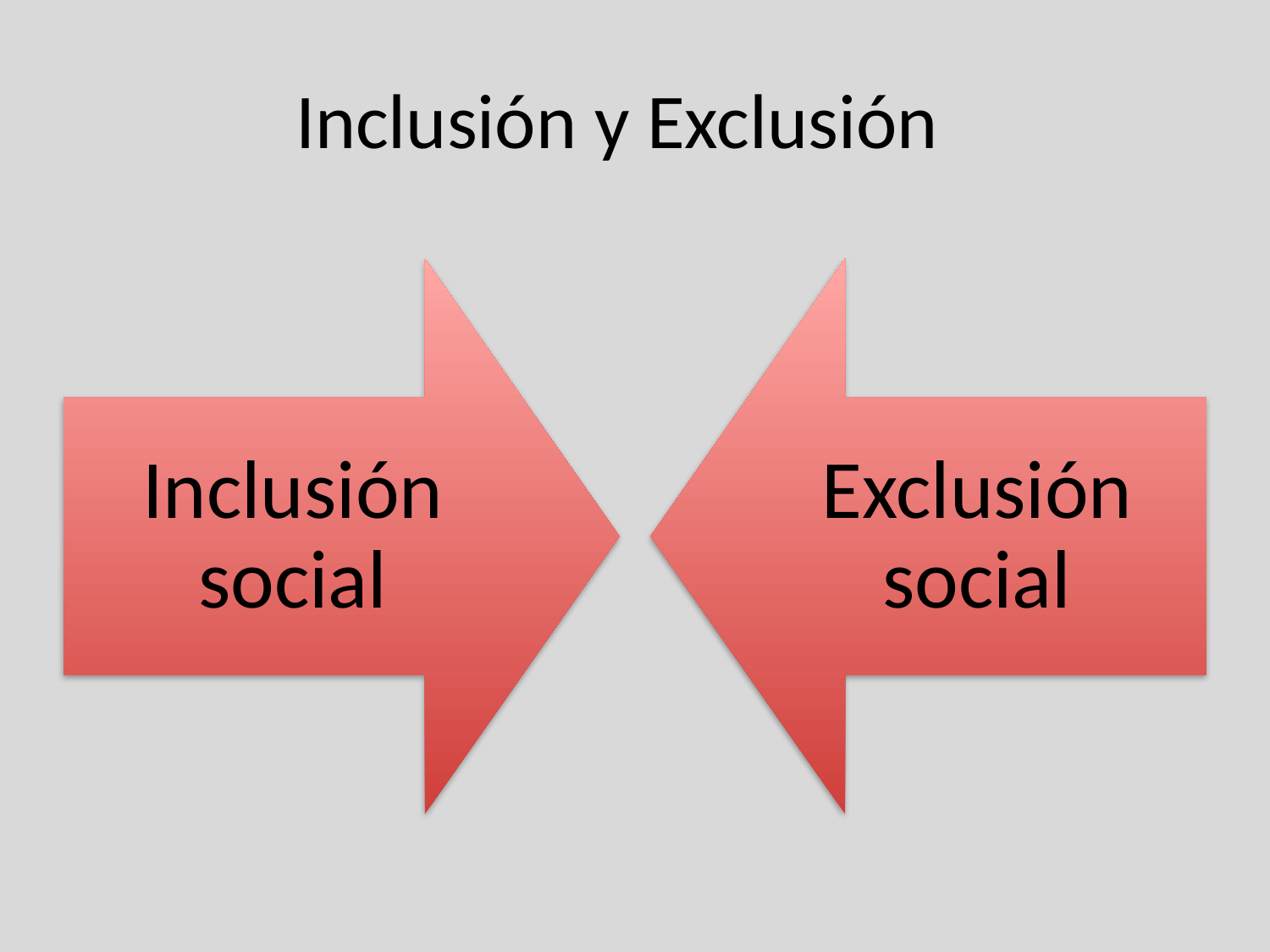

# Inclusión y Exclusión
Inclusión social
Exclusión social